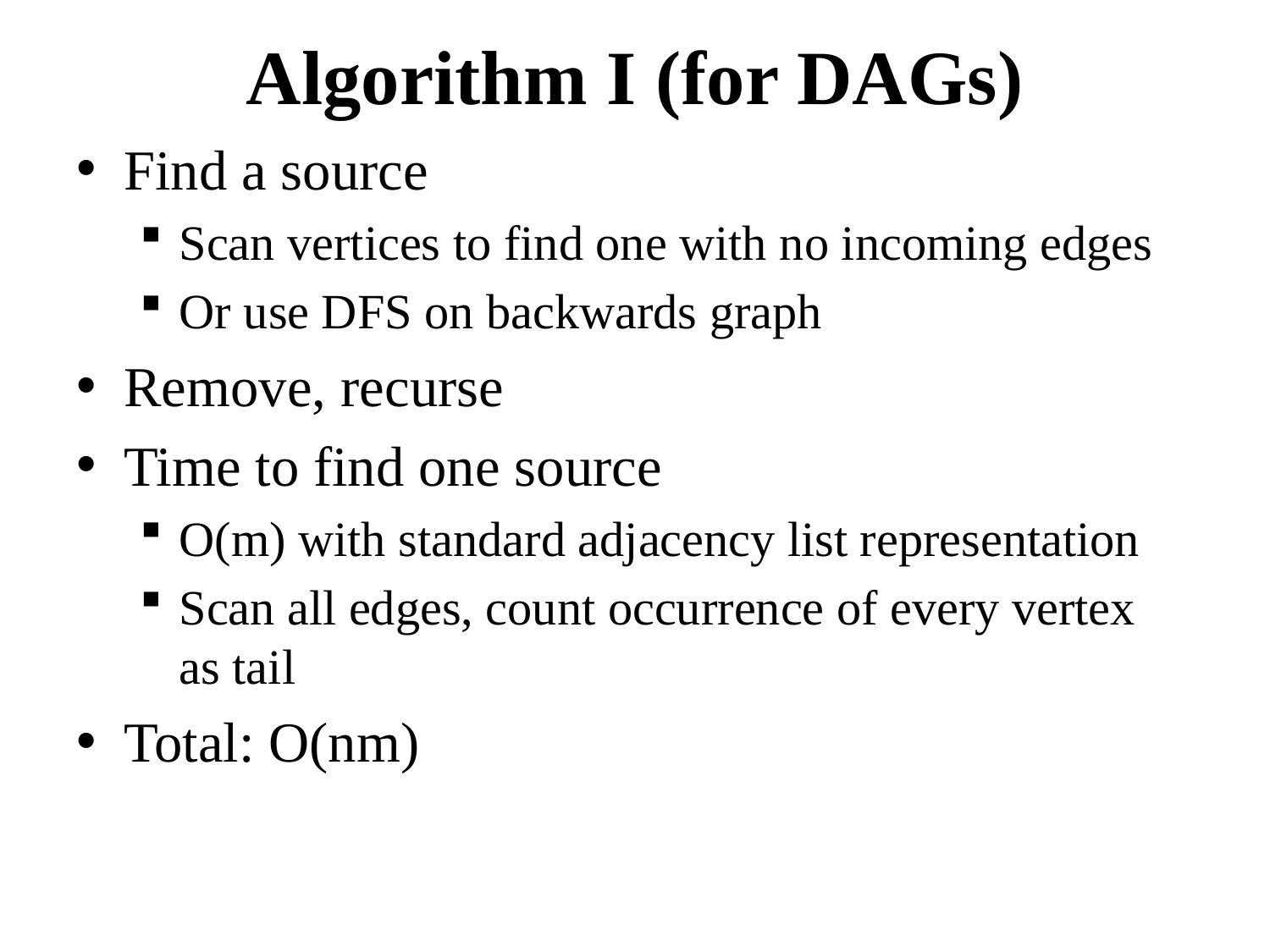

# Algorithm I (for DAGs)
Find a source
Scan vertices to find one with no incoming edges
Or use DFS on backwards graph
Remove, recurse
Time to find one source
O(m) with standard adjacency list representation
Scan all edges, count occurrence of every vertex as tail
Total: O(nm)